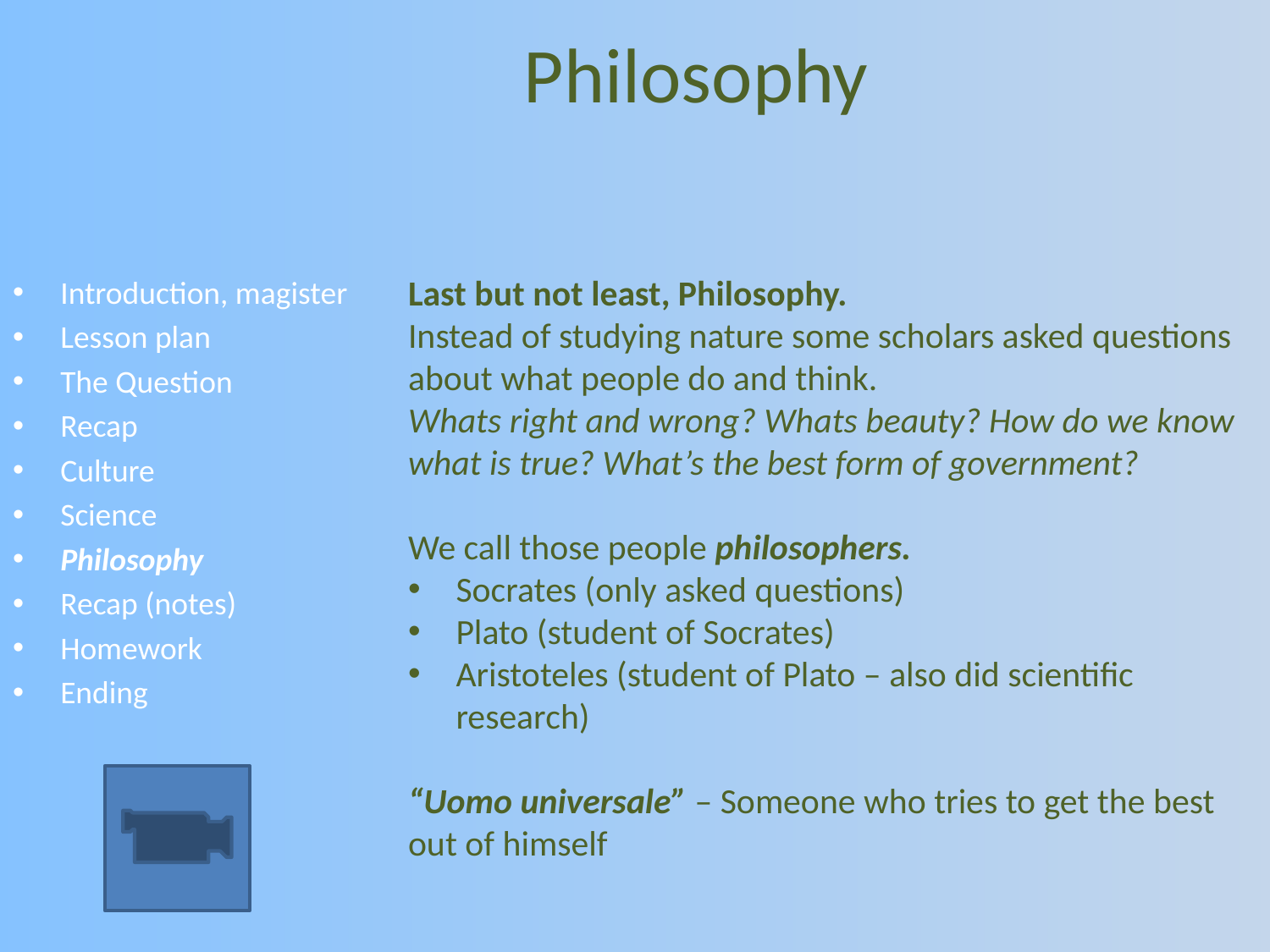

Philosophy
Last but not least, Philosophy.
Instead of studying nature some scholars asked questions about what people do and think.
Whats right and wrong? Whats beauty? How do we know what is true? What’s the best form of government?

We call those people philosophers.
Socrates (only asked questions)
Plato (student of Socrates)
Aristoteles (student of Plato – also did scientific research)

“Uomo universale” – Someone who tries to get the best out of himself
Introduction, magister
Lesson plan
The Question
Recap
Culture
Science
Philosophy
Recap (notes)
Homework
Ending